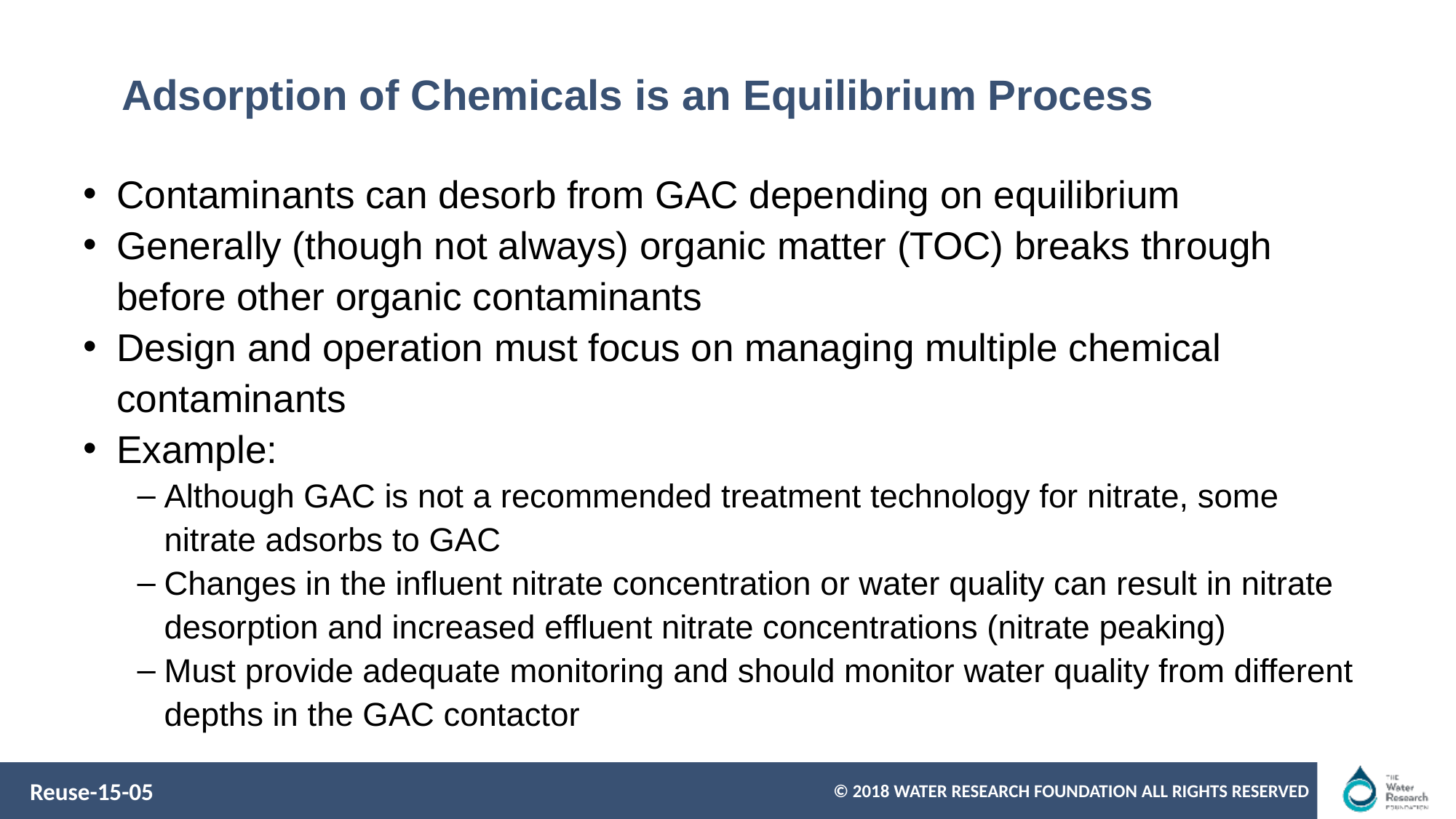

# Adsorption of Chemicals is an Equilibrium Process
Contaminants can desorb from GAC depending on equilibrium
Generally (though not always) organic matter (TOC) breaks through before other organic contaminants
Design and operation must focus on managing multiple chemical contaminants
Example:
Although GAC is not a recommended treatment technology for nitrate, some nitrate adsorbs to GAC
Changes in the influent nitrate concentration or water quality can result in nitrate desorption and increased effluent nitrate concentrations (nitrate peaking)
Must provide adequate monitoring and should monitor water quality from different depths in the GAC contactor